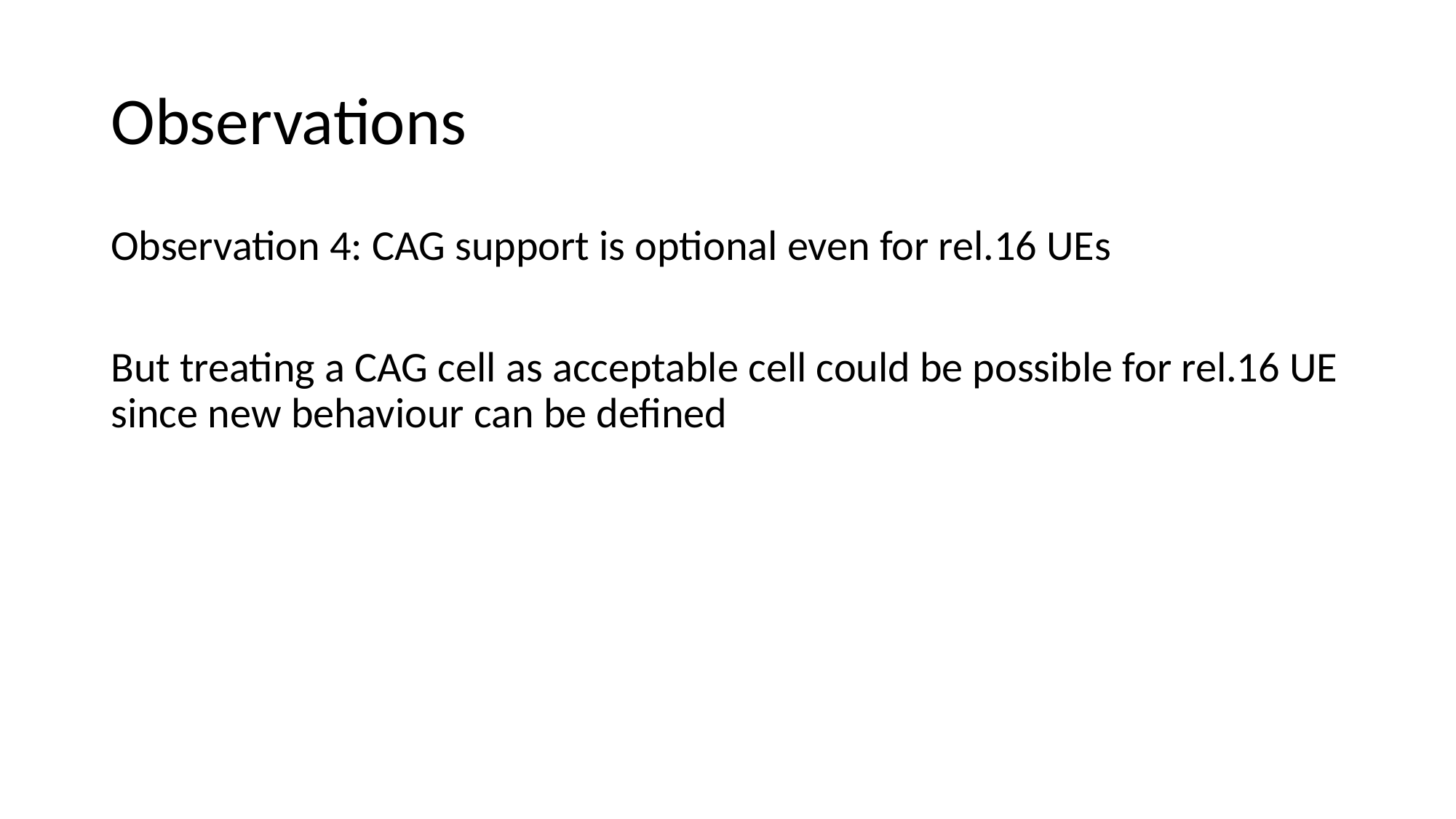

# Observations
Observation 4: CAG support is optional even for rel.16 UEs

But treating a CAG cell as acceptable cell could be possible for rel.16 UE since new behaviour can be defined